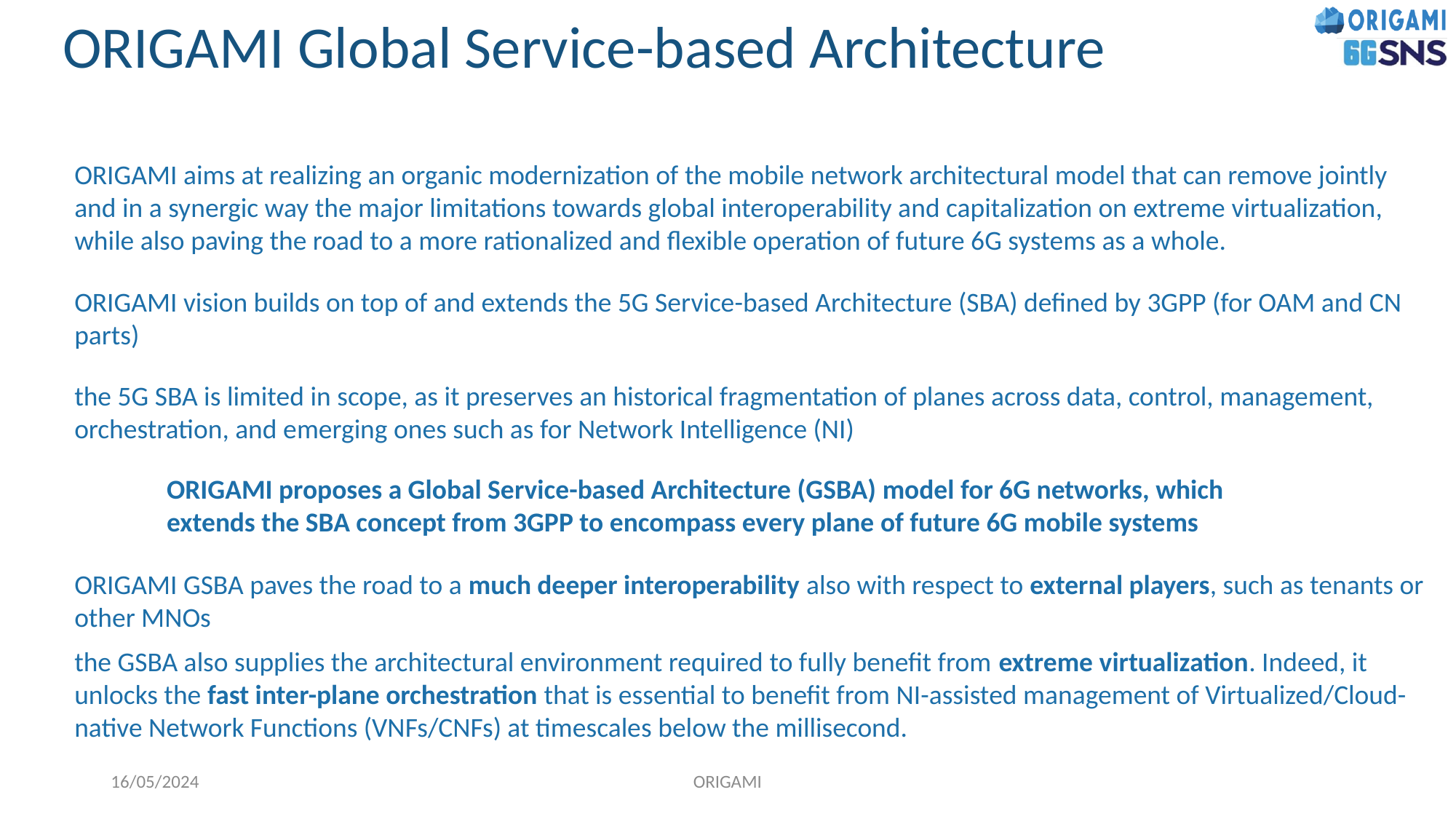

# ORIGAMI Global Service-based Architecture
ORIGAMI aims at realizing an organic modernization of the mobile network architectural model that can remove jointly and in a synergic way the major limitations towards global interoperability and capitalization on extreme virtualization, while also paving the road to a more rationalized and flexible operation of future 6G systems as a whole.
ORIGAMI vision builds on top of and extends the 5G Service-based Architecture (SBA) defined by 3GPP (for OAM and CN parts)
the 5G SBA is limited in scope, as it preserves an historical fragmentation of planes across data, control, management, orchestration, and emerging ones such as for Network Intelligence (NI)
ORIGAMI proposes a Global Service-based Architecture (GSBA) model for 6G networks, which extends the SBA concept from 3GPP to encompass every plane of future 6G mobile systems
ORIGAMI GSBA paves the road to a much deeper interoperability also with respect to external players, such as tenants or other MNOs
the GSBA also supplies the architectural environment required to fully benefit from extreme virtualization. Indeed, it unlocks the fast inter-plane orchestration that is essential to benefit from NI-assisted management of Virtualized/Cloud-native Network Functions (VNFs/CNFs) at timescales below the millisecond.
16/05/2024
ORIGAMI